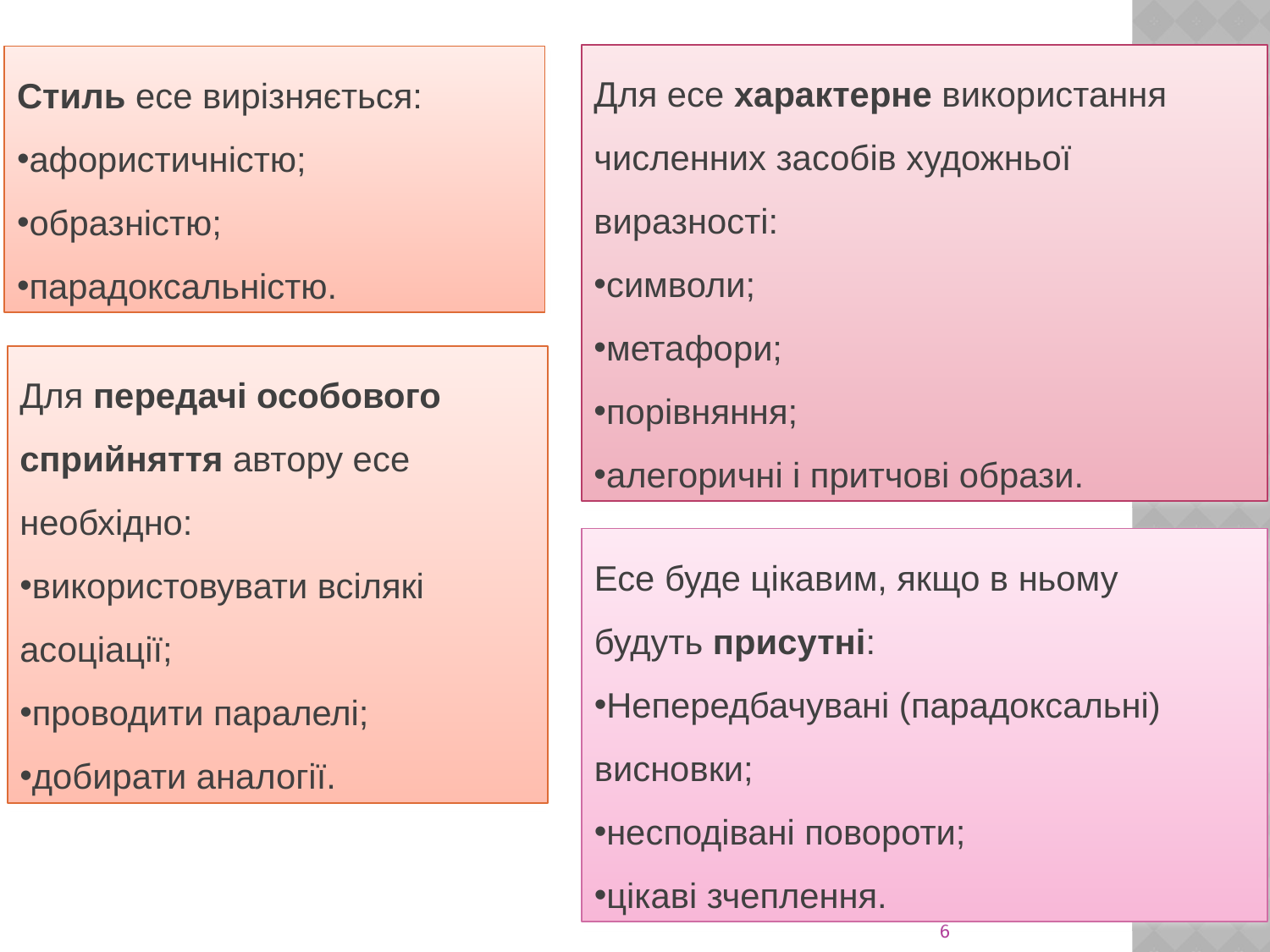

Для есе характерне використання численних засобів художньої виразності:
символи;
метафори;
порівняння;
алегоричні і притчові образи.
Стиль есе вирізняється:
афористичністю;
образністю;
парадоксальністю.
Для передачі особового сприйняття автору есе необхідно:
використовувати всілякі асоціації;
проводити паралелі;
добирати аналогії.
Есе буде цікавим, якщо в ньому будуть присутні:
Непередбачувані (парадоксальні) висновки;
несподівані повороти;
цікаві зчеплення.
6